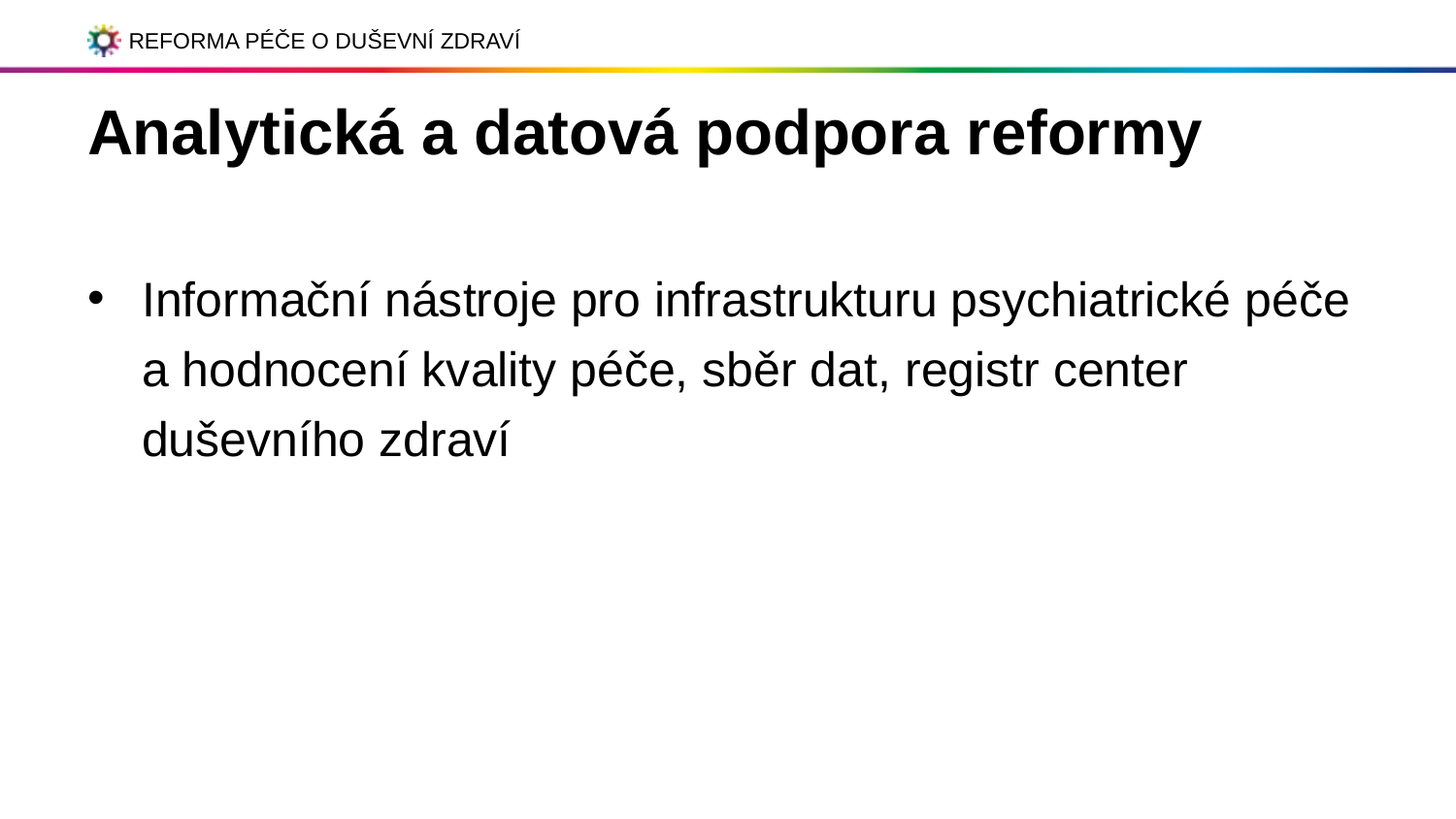

# Analytická a datová podpora reformy

Informační nástroje pro infrastrukturu psychiatrické péče a hodnocení kvality péče, sběr dat, registr center duševního zdraví